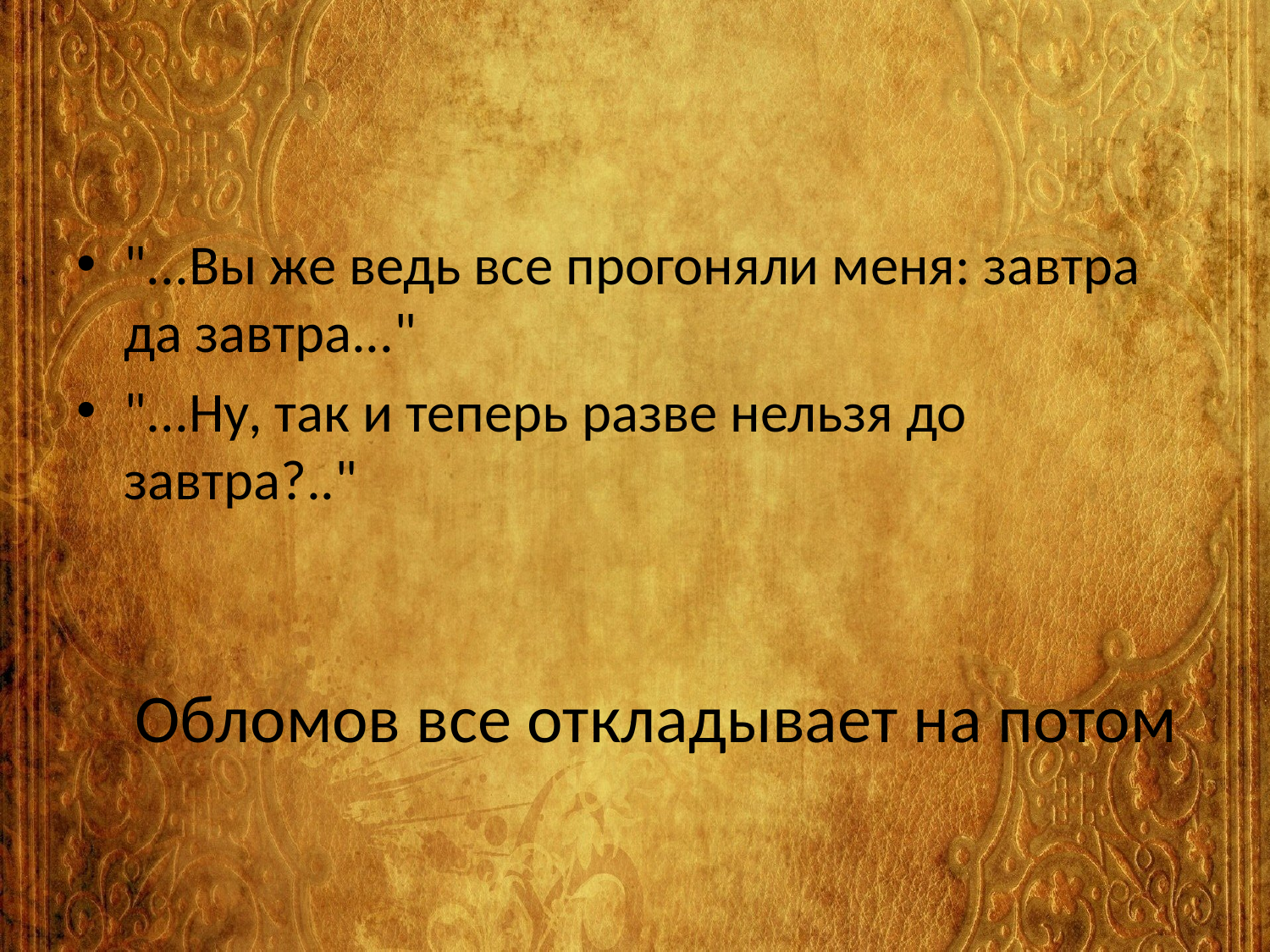

"...Вы же ведь все прогоняли меня: завтра да завтра..."
"...Ну, так и теперь разве нельзя до завтра?.."
# Обломов все откладывает на потом